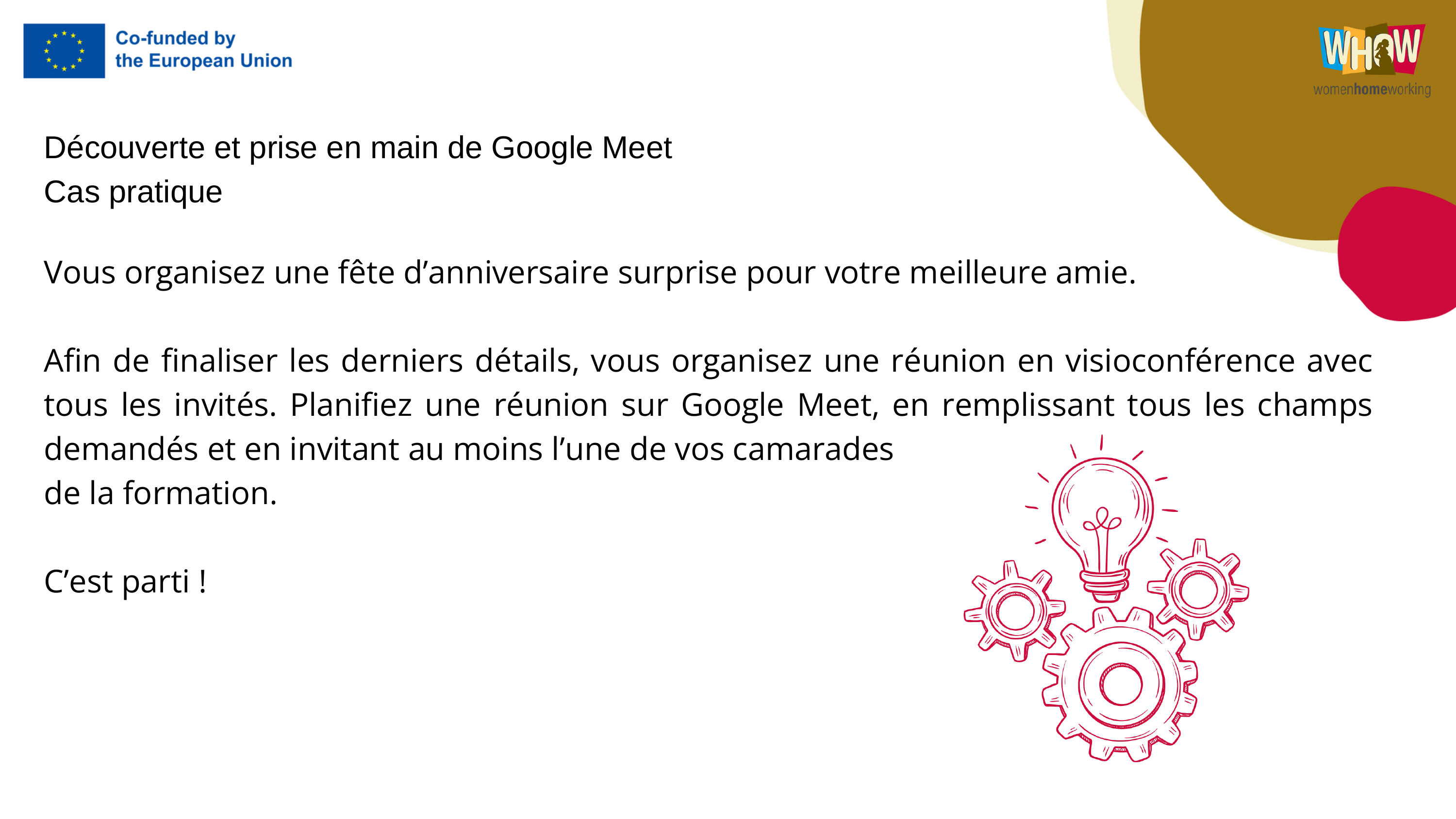

Découverte et prise en main de Google Meet
Cas pratique
Vous organisez une fête d’anniversaire surprise pour votre meilleure amie.

Afin de finaliser les derniers détails, vous organisez une réunion en visioconférence avec tous les invités. Planifiez une réunion sur Google Meet, en remplissant tous les champs demandés et en invitant au moins l’une de vos camarades
de la formation.

C’est parti !